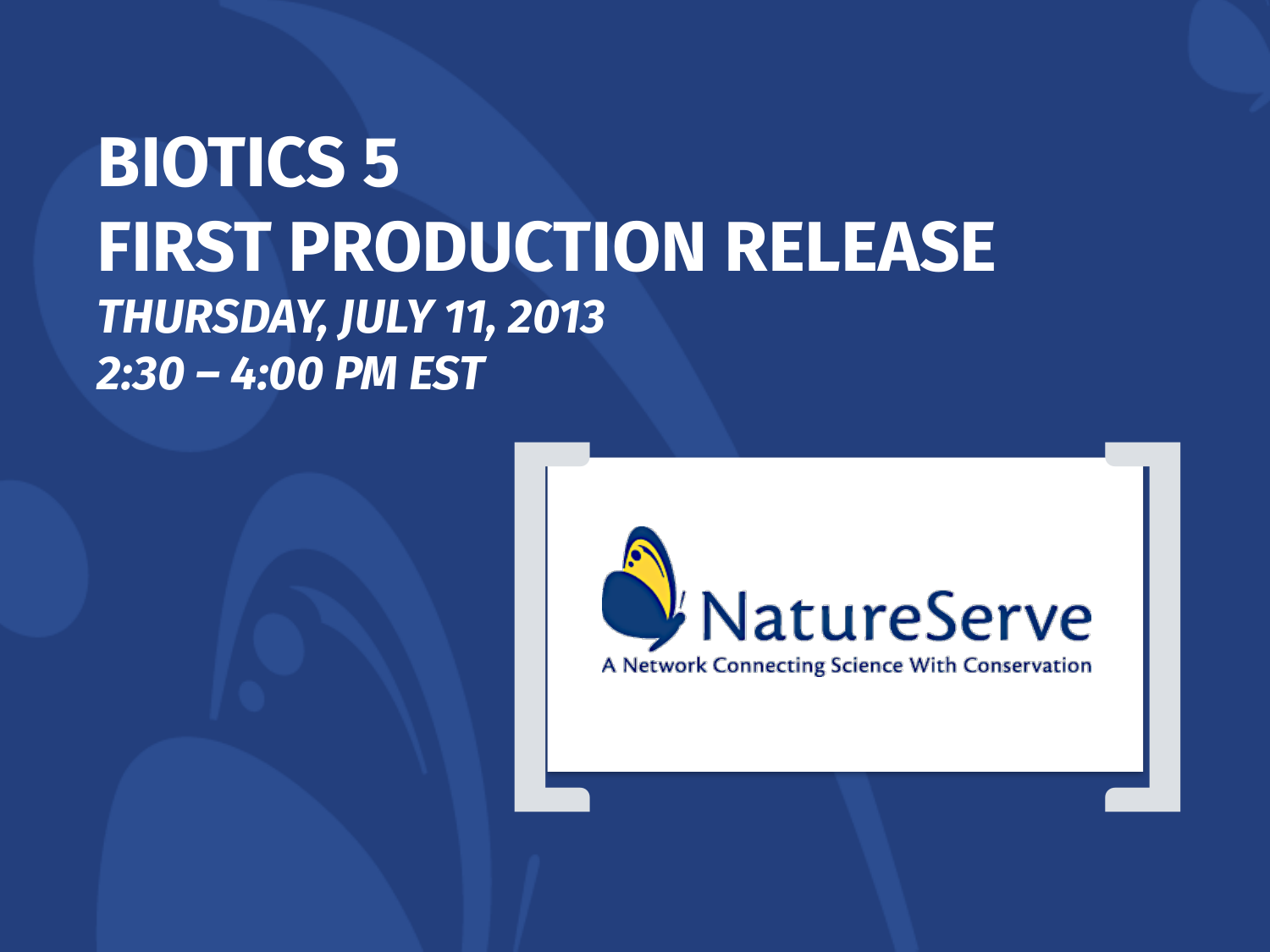

# Biotics 5 First production release Thursday, july 11, 2013 2:30 – 4:00 PM EST